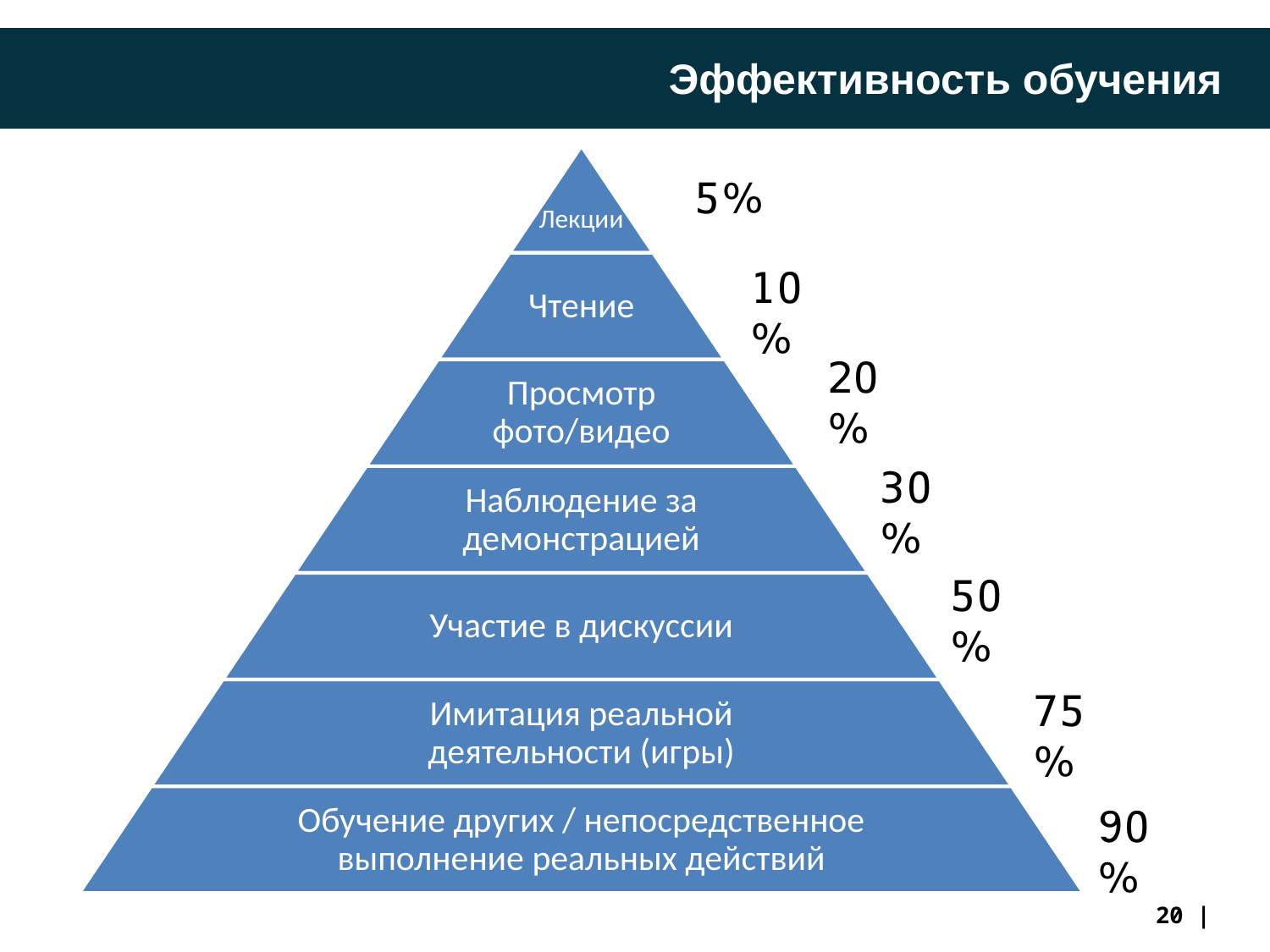

Эффективность обучения

Лекции
Чтение
Просмотр фото/видео
Наблюдение за демонстрацией
Участие в дискуссии
Имитация реальной деятельности (игры)
Обучение других / непосредственное выполнение реальных действий
5%
10%
20%
30%
50%
75%
90%